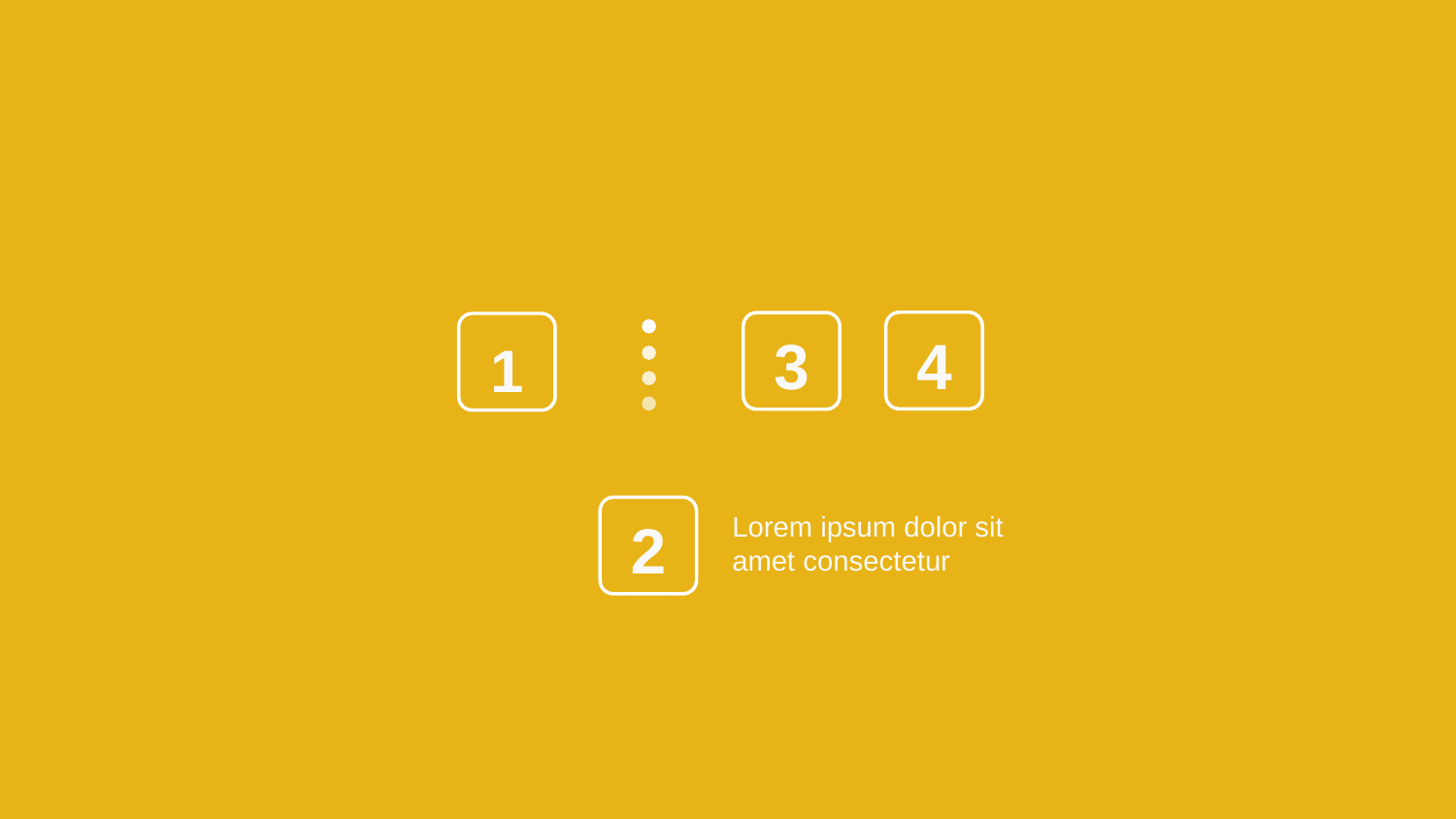

4

3

1

2
Lorem ipsum dolor sit amet consectetur